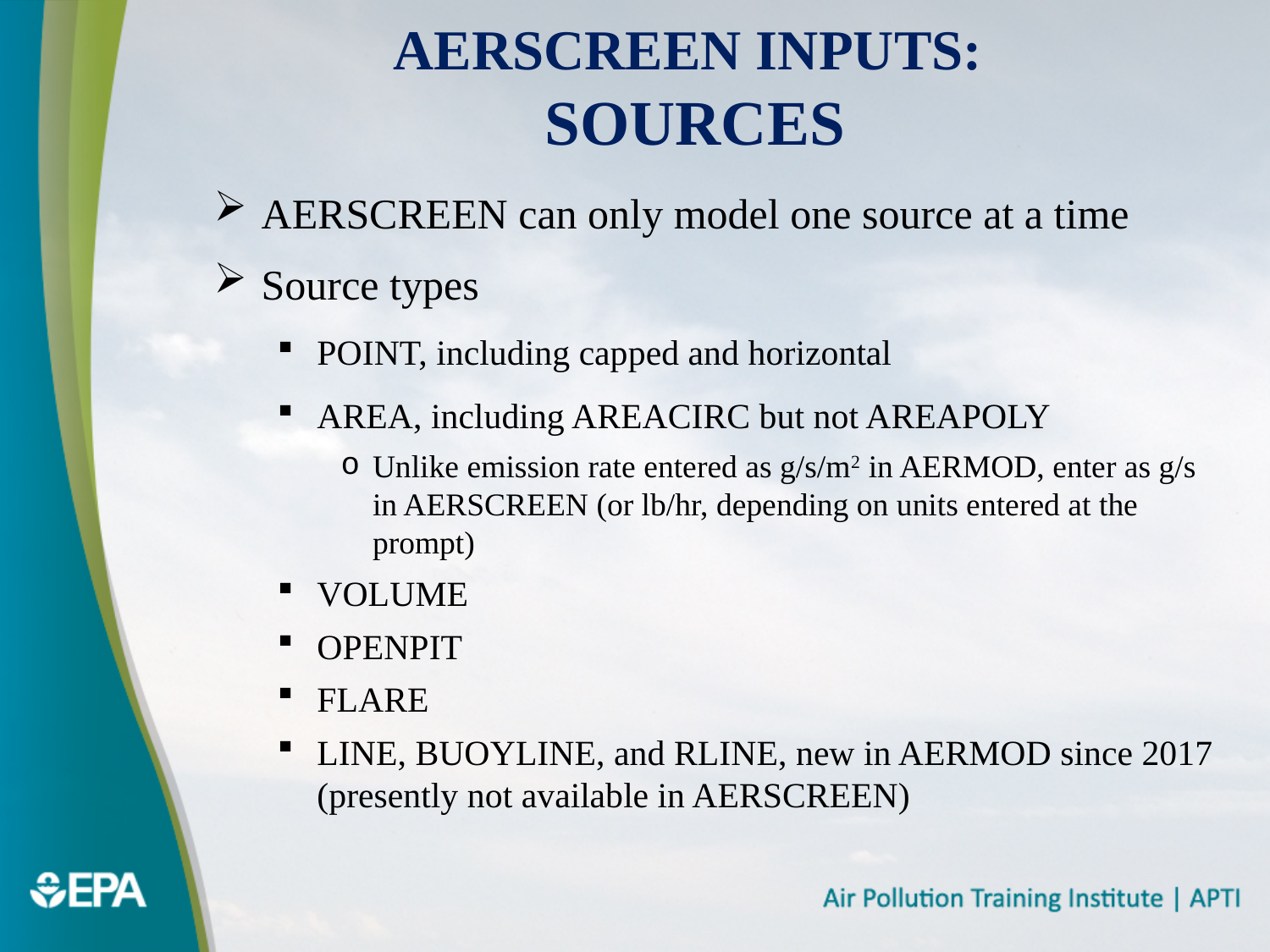

# AERSCREEN Inputs: Sources
AERSCREEN can only model one source at a time
Source types
POINT, including capped and horizontal
AREA, including AREACIRC but not AREAPOLY
Unlike emission rate entered as g/s/m2 in AERMOD, enter as g/s in AERSCREEN (or lb/hr, depending on units entered at the prompt)
VOLUME
OPENPIT
FLARE
LINE, BUOYLINE, and RLINE, new in AERMOD since 2017 (presently not available in AERSCREEN)